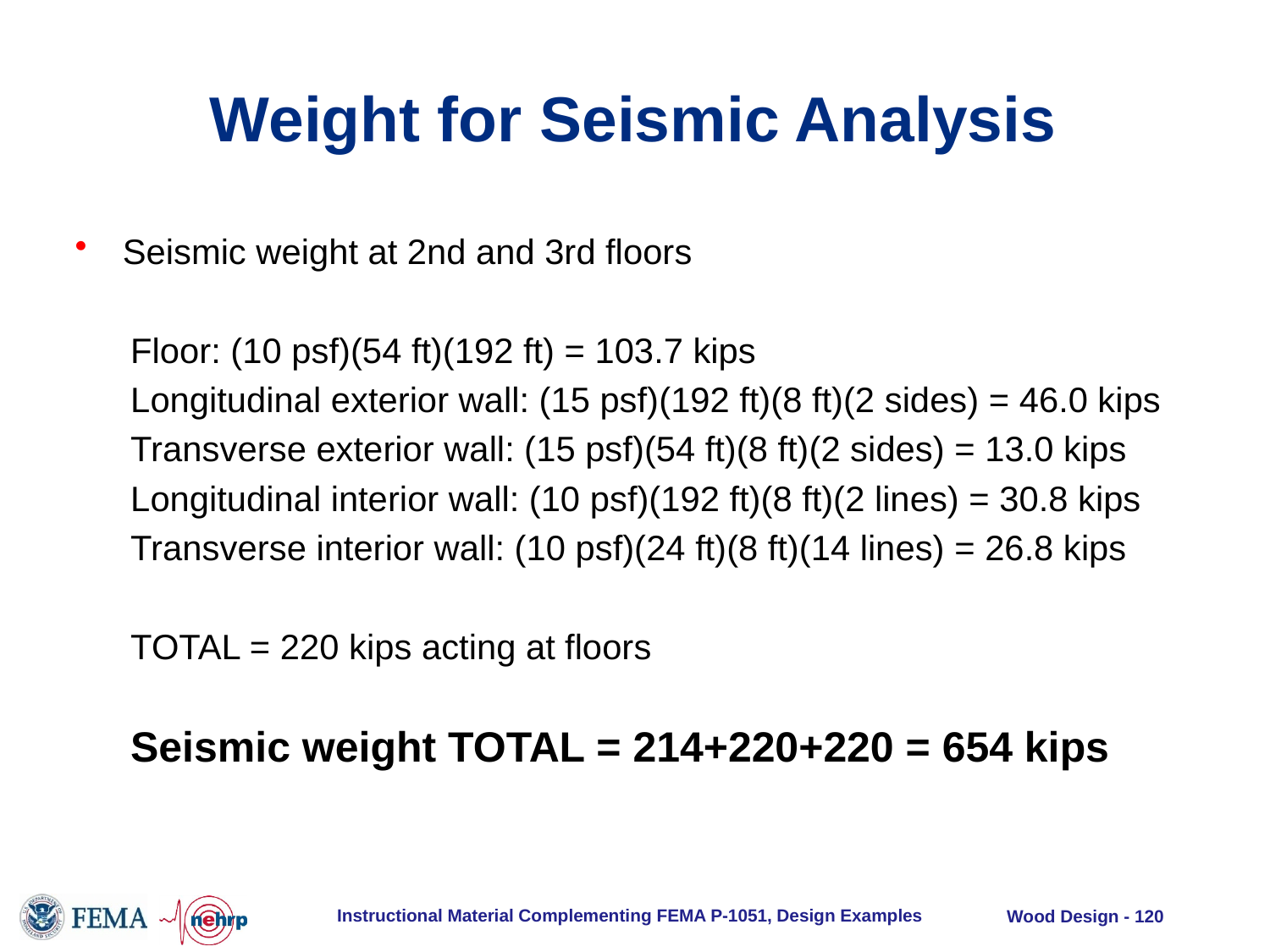

# Weight for Seismic Analysis
Seismic weight at 2nd and 3rd floors

Floor: (10 psf)(54 ft)(192 ft) = 103.7 kips
Longitudinal exterior wall: (15 psf)(192 ft)(8 ft)(2 sides) = 46.0 kips
Transverse exterior wall: (15 psf)(54 ft)(8 ft)(2 sides) = 13.0 kips
Longitudinal interior wall: (10 psf)(192 ft)(8 ft)(2 lines) = 30.8 kips
Transverse interior wall: (10 psf)(24 ft)(8 ft)(14 lines) = 26.8 kips

TOTAL = 220 kips acting at floors

Seismic weight TOTAL = 214+220+220 = 654 kips